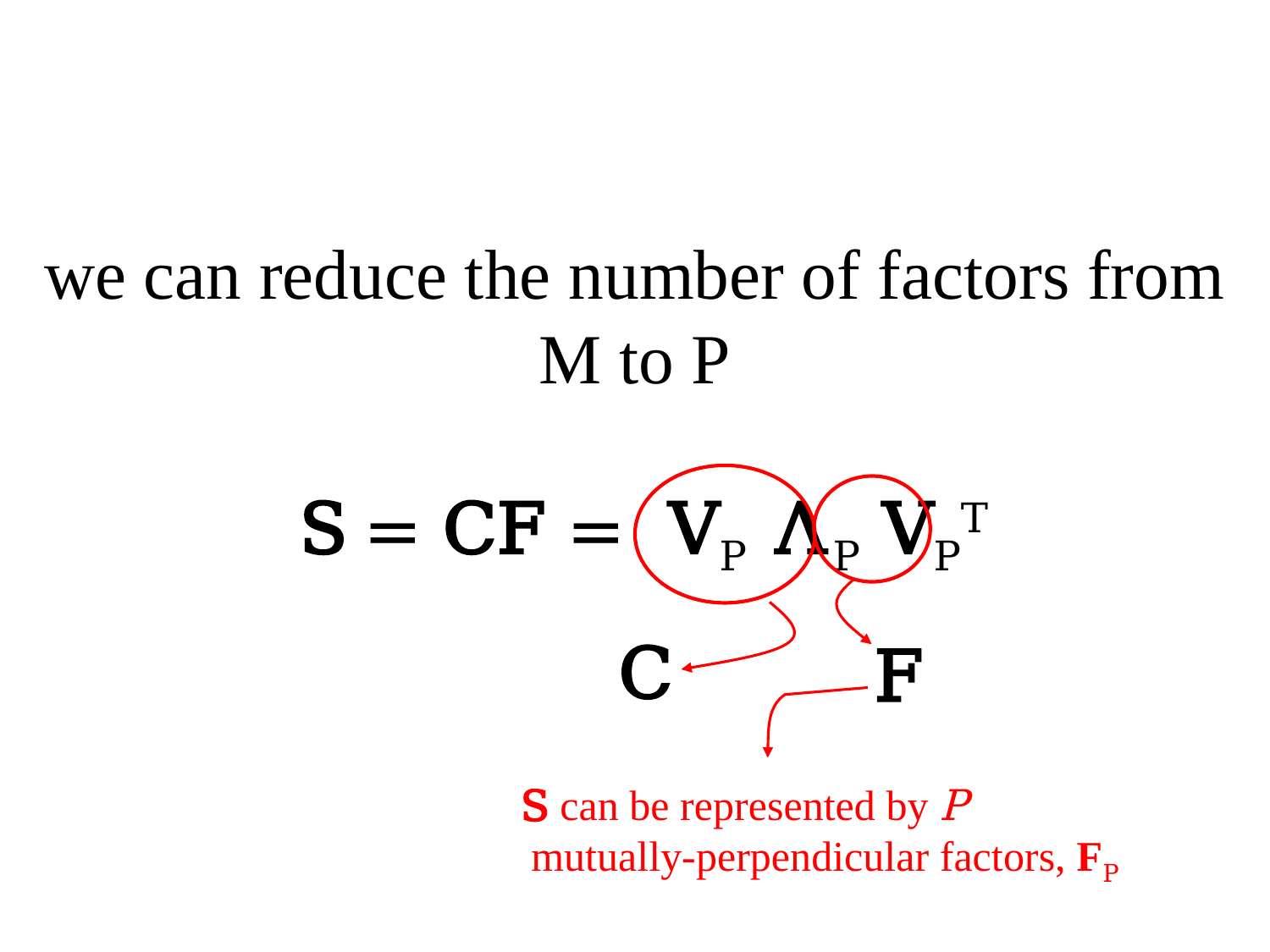

# we can reduce the number of factors from M to P S = CF =  VP ΛP VPT

C
F

S can be represented by P
 mutually-perpendicular factors, FP